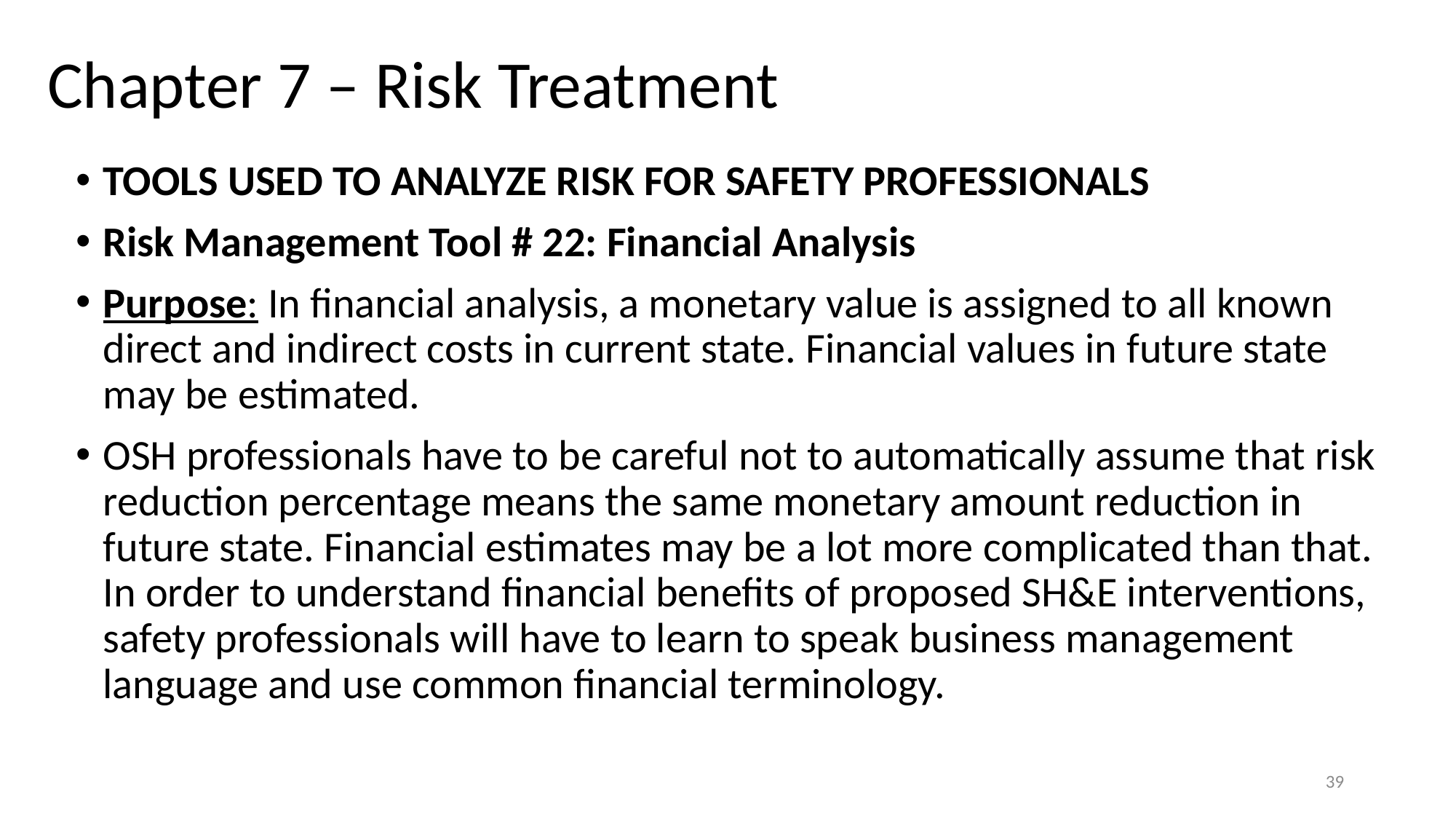

# Chapter 7 – Risk Treatment
TOOLS USED TO ANALYZE RISK FOR SAFETY PROFESSIONALS
Risk Management Tool # 22: Financial Analysis
Purpose: In financial analysis, a monetary value is assigned to all known direct and indirect costs in current state. Financial values in future state may be estimated.
OSH professionals have to be careful not to automatically assume that risk reduction percentage means the same monetary amount reduction in future state. Financial estimates may be a lot more complicated than that. In order to understand financial benefits of proposed SH&E interventions, safety professionals will have to learn to speak business management language and use common financial terminology.
39